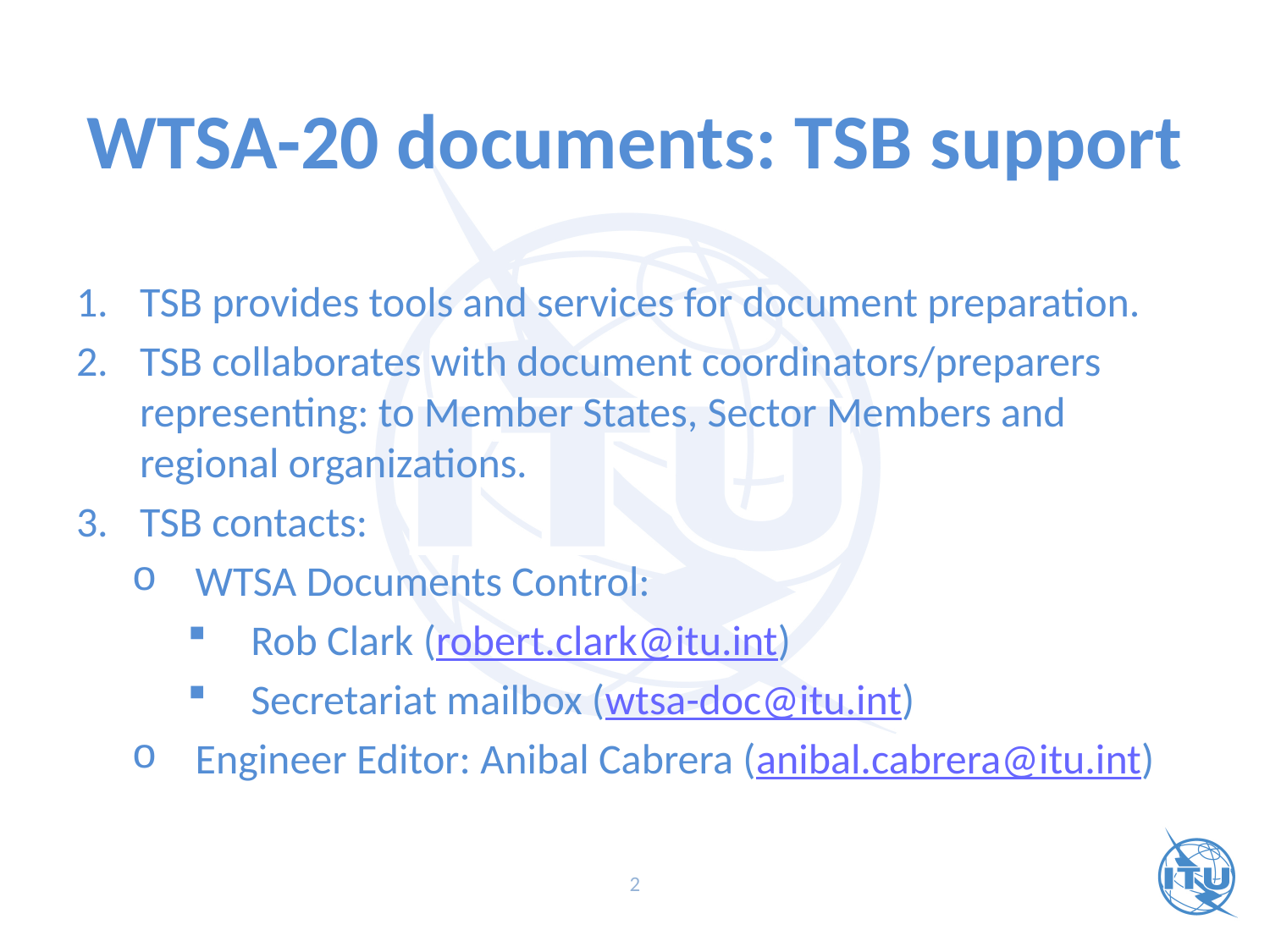

# WTSA-20 documents: TSB support
TSB provides tools and services for document preparation.
TSB collaborates with document coordinators/preparers representing: to Member States, Sector Members and regional organizations.
TSB contacts:
WTSA Documents Control:
Rob Clark (robert.clark@itu.int)
Secretariat mailbox (wtsa-doc@itu.int)
Engineer Editor: Anibal Cabrera (anibal.cabrera@itu.int)
2